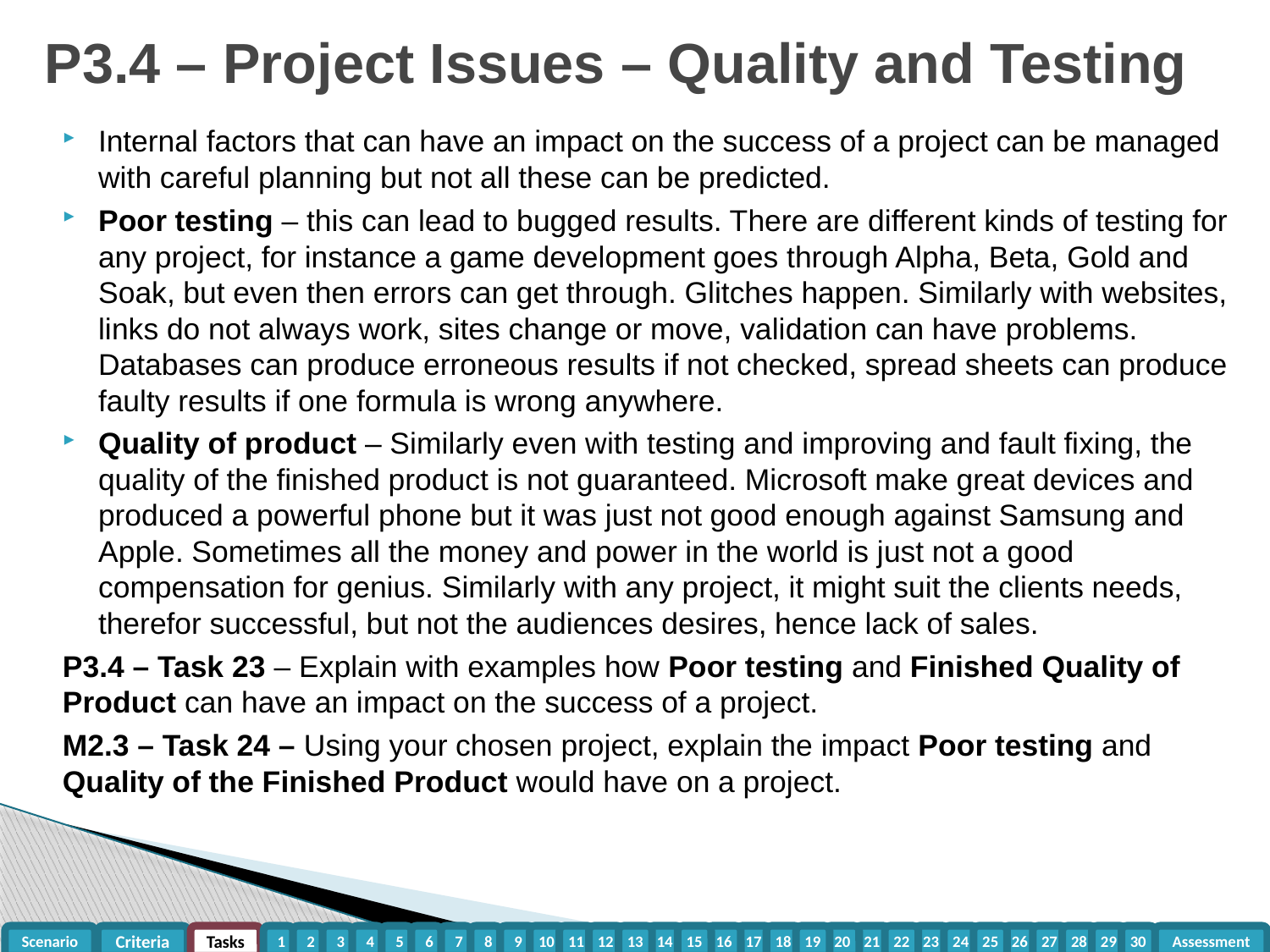

# P3.4 – Project Issues – Quality and Testing
Internal factors that can have an impact on the success of a project can be managed with careful planning but not all these can be predicted.
Poor testing – this can lead to bugged results. There are different kinds of testing for any project, for instance a game development goes through Alpha, Beta, Gold and Soak, but even then errors can get through. Glitches happen. Similarly with websites, links do not always work, sites change or move, validation can have problems. Databases can produce erroneous results if not checked, spread sheets can produce faulty results if one formula is wrong anywhere.
Quality of product – Similarly even with testing and improving and fault fixing, the quality of the finished product is not guaranteed. Microsoft make great devices and produced a powerful phone but it was just not good enough against Samsung and Apple. Sometimes all the money and power in the world is just not a good compensation for genius. Similarly with any project, it might suit the clients needs, therefor successful, but not the audiences desires, hence lack of sales.
P3.4 – Task 23 – Explain with examples how Poor testing and Finished Quality of Product can have an impact on the success of a project.
M2.3 – Task 24 – Using your chosen project, explain the impact Poor testing and Quality of the Finished Product would have on a project.